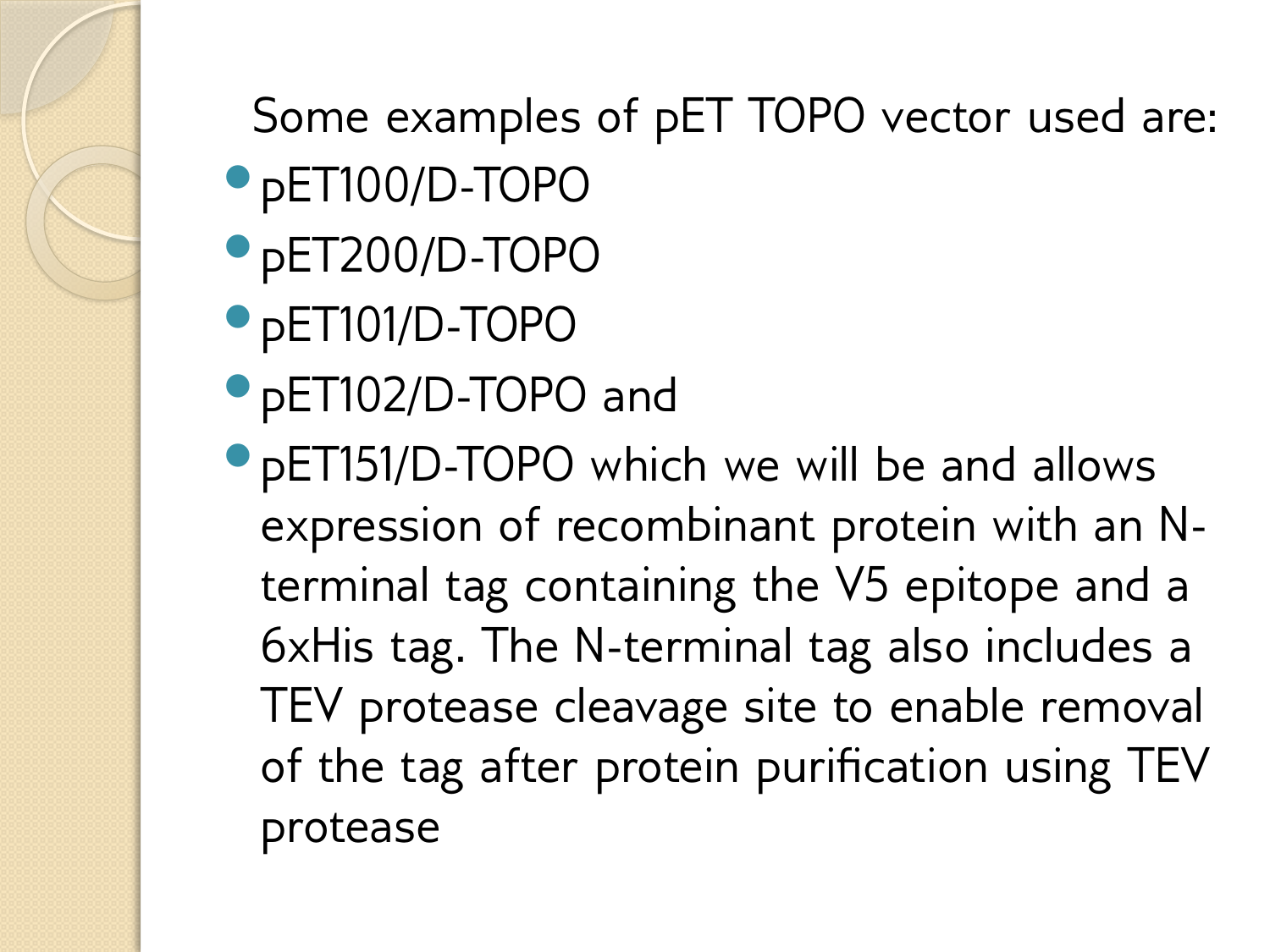

Some examples of pET TOPO vector used are:
pET100/D-TOPO
pET200/D-TOPO
pET101/D-TOPO
pET102/D-TOPO and
pET151/D-TOPO which we will be and allows expression of recombinant protein with an N-terminal tag containing the V5 epitope and a 6xHis tag. The N-terminal tag also includes a TEV protease cleavage site to enable removal of the tag after protein purification using TEV protease